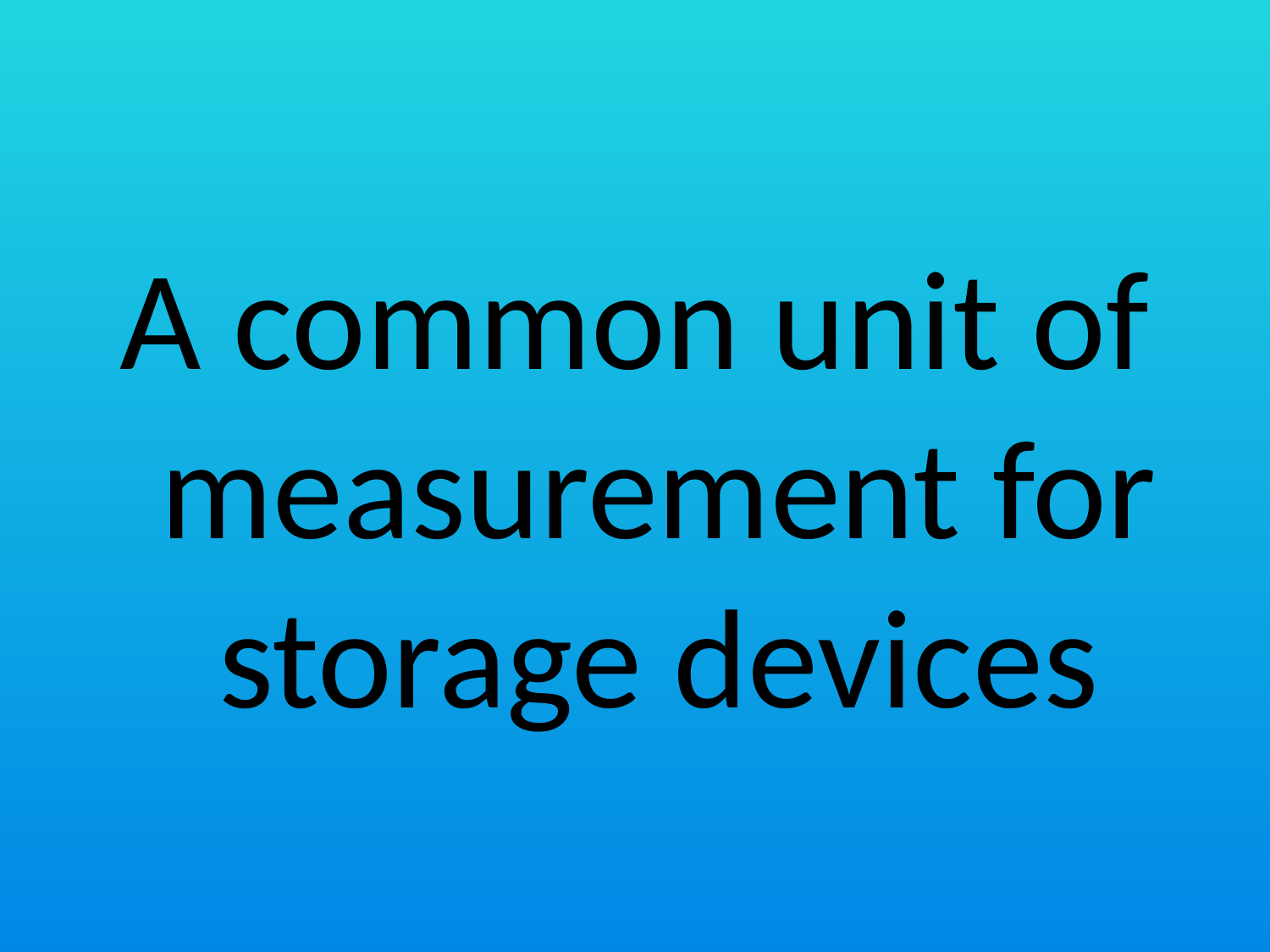

#
A common unit of measurement for storage devices